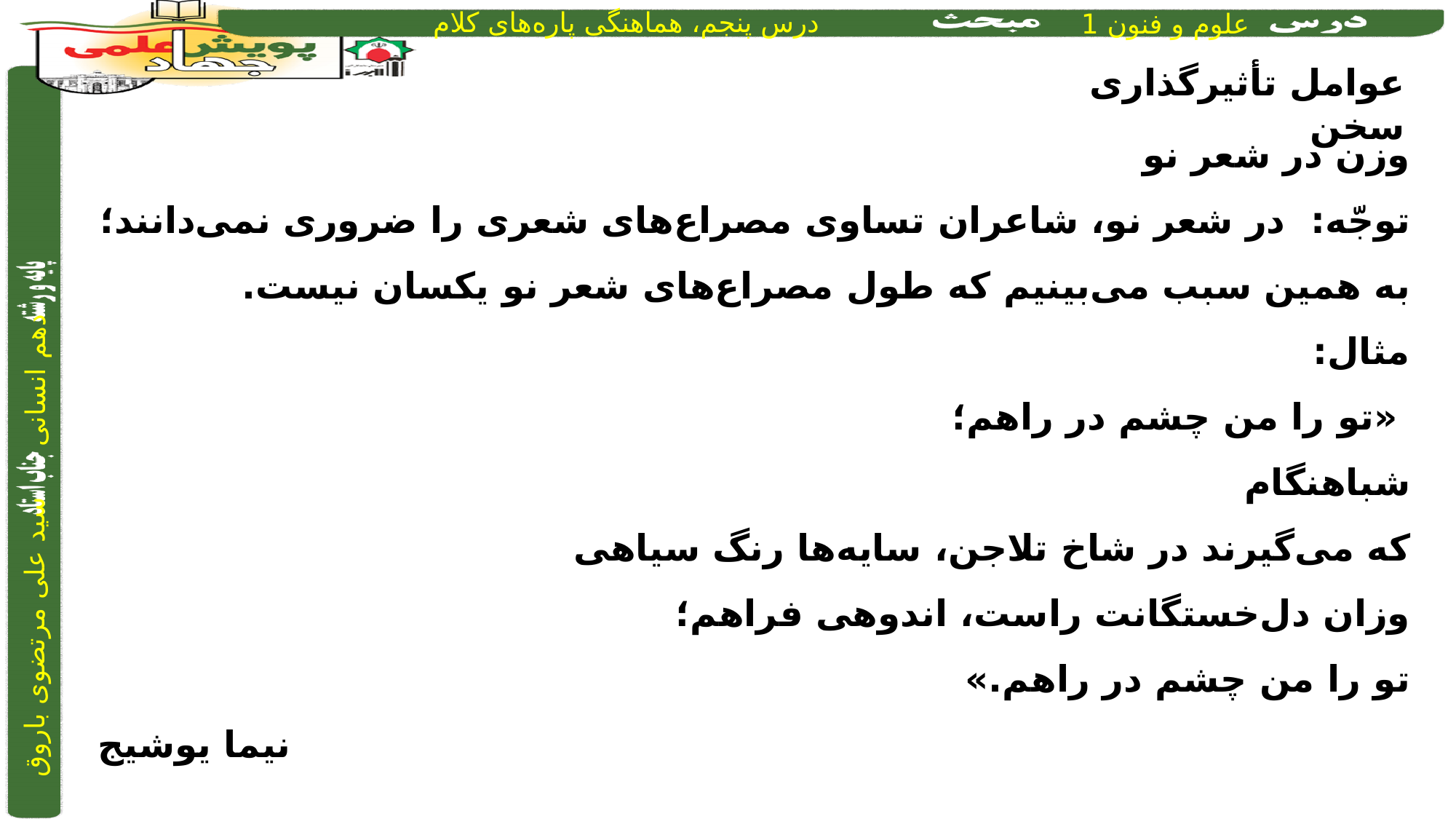

عوامل تأثیرگذاری سخن
وزن در شعر نو
توجّه:  در شعر نو، شاعران تساوی مصراع‌های شعری را ضروری نمی‌دانند؛ به همین سبب می‌بینیم که طول مصراع‌های شعر نو یکسان نیست.
مثال:
 «تو را من چشم در راهم؛
شباهنگام
که می‌گیرند در شاخ تلاجن، سایه‌ها رنگ سیاهی
وزان دل‌خستگانت راست، اندوهی فراهم؛
تو را من چشم در راهم.»
نیما یوشیج